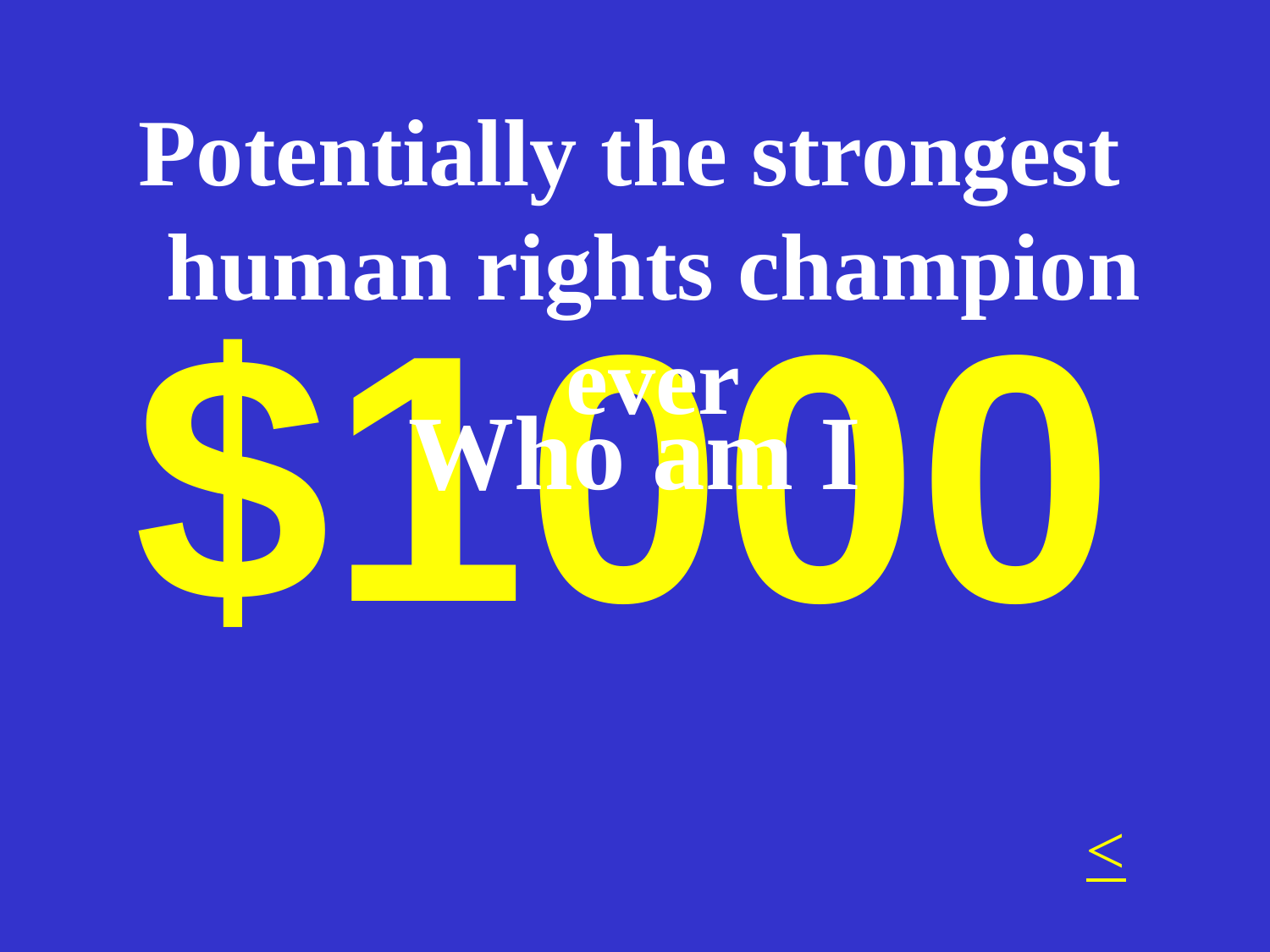

Potentially the strongest human rights champion ever
# $1000
Who am I
<